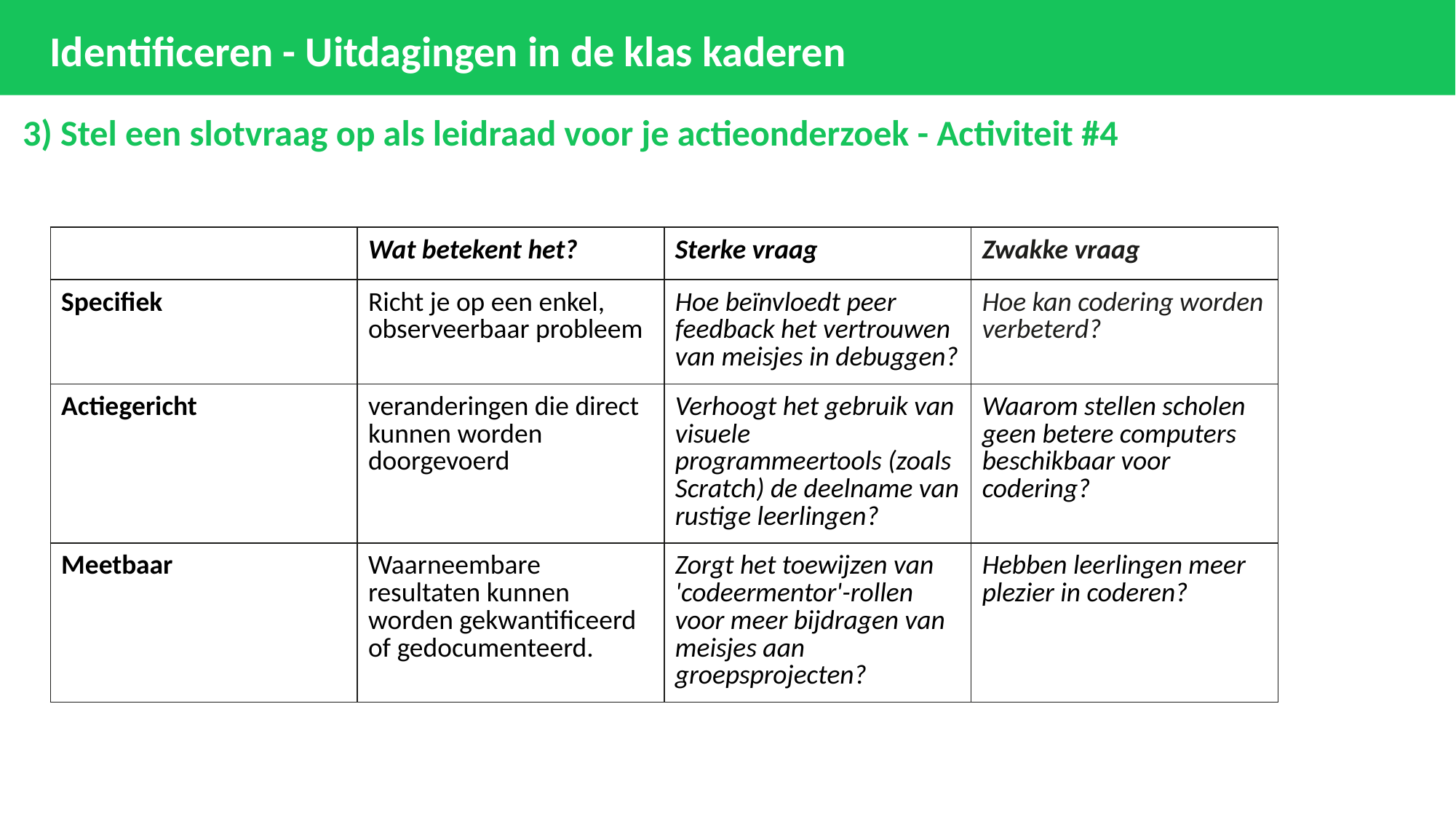

# Identificeren - Uitdagingen in de klas kaderen
3) Stel een slotvraag op als leidraad voor je actieonderzoek - Activiteit #4

|  | Wat betekent het? | Sterke vraag | Zwakke vraag |
| --- | --- | --- | --- |
| Specifiek | Richt je op een enkel, observeerbaar probleem | Hoe beïnvloedt peer feedback het vertrouwen van meisjes in debuggen? | Hoe kan codering worden verbeterd? |
| Actiegericht | veranderingen die direct kunnen worden doorgevoerd | Verhoogt het gebruik van visuele programmeertools (zoals Scratch) de deelname van rustige leerlingen? | Waarom stellen scholen geen betere computers beschikbaar voor codering? |
| Meetbaar | Waarneembare resultaten kunnen worden gekwantificeerd of gedocumenteerd. | Zorgt het toewijzen van 'codeermentor'-rollen voor meer bijdragen van meisjes aan groepsprojecten? | Hebben leerlingen meer plezier in coderen? |